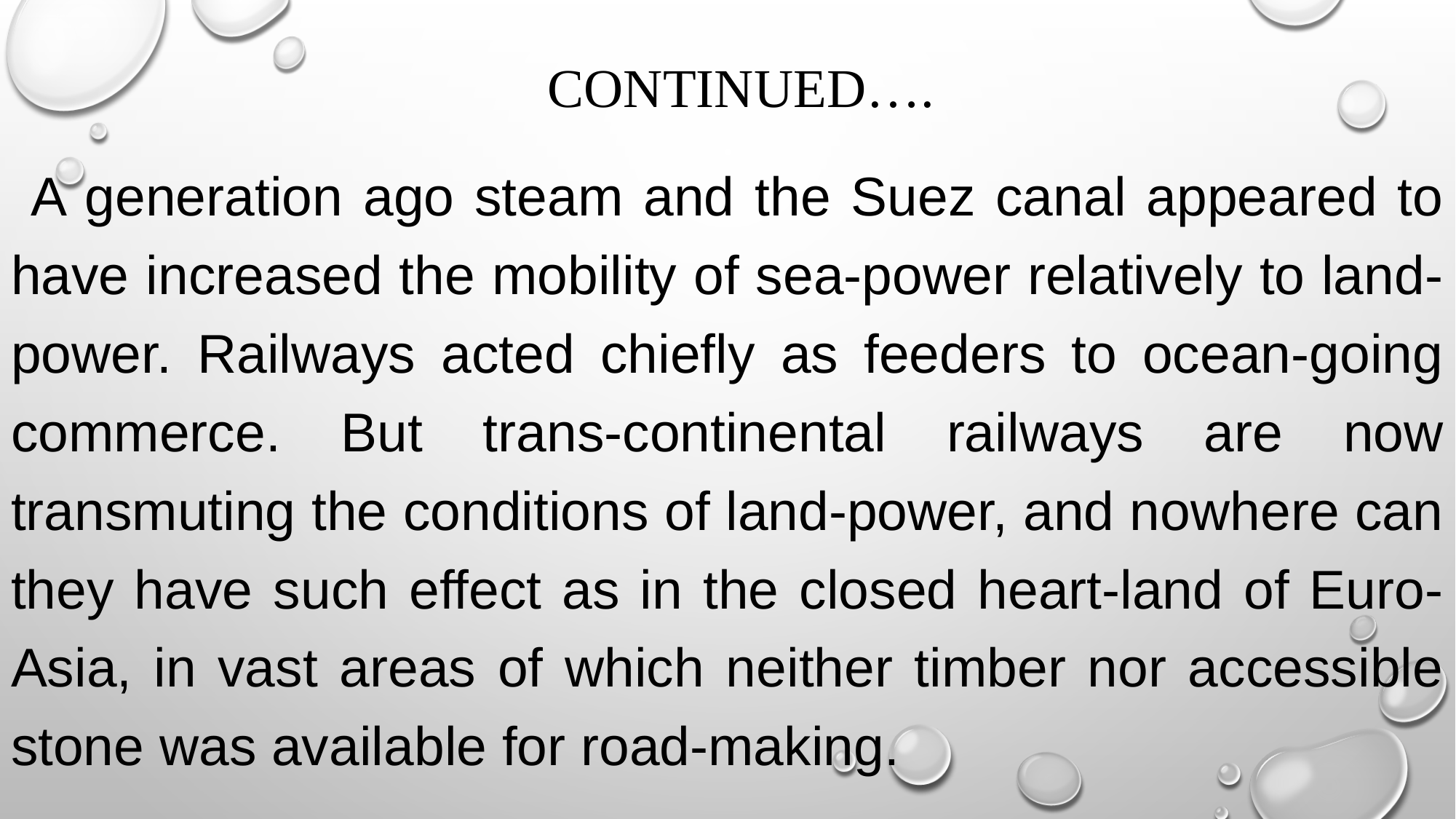

# continued….
 A generation ago steam and the Suez canal appeared to have increased the mobility of sea-power relatively to land-power. Railways acted chiefly as feeders to ocean-going commerce. But trans-continental railways are now transmuting the conditions of land-power, and nowhere can they have such effect as in the closed heart-land of Euro- Asia, in vast areas of which neither timber nor accessible stone was available for road-making.